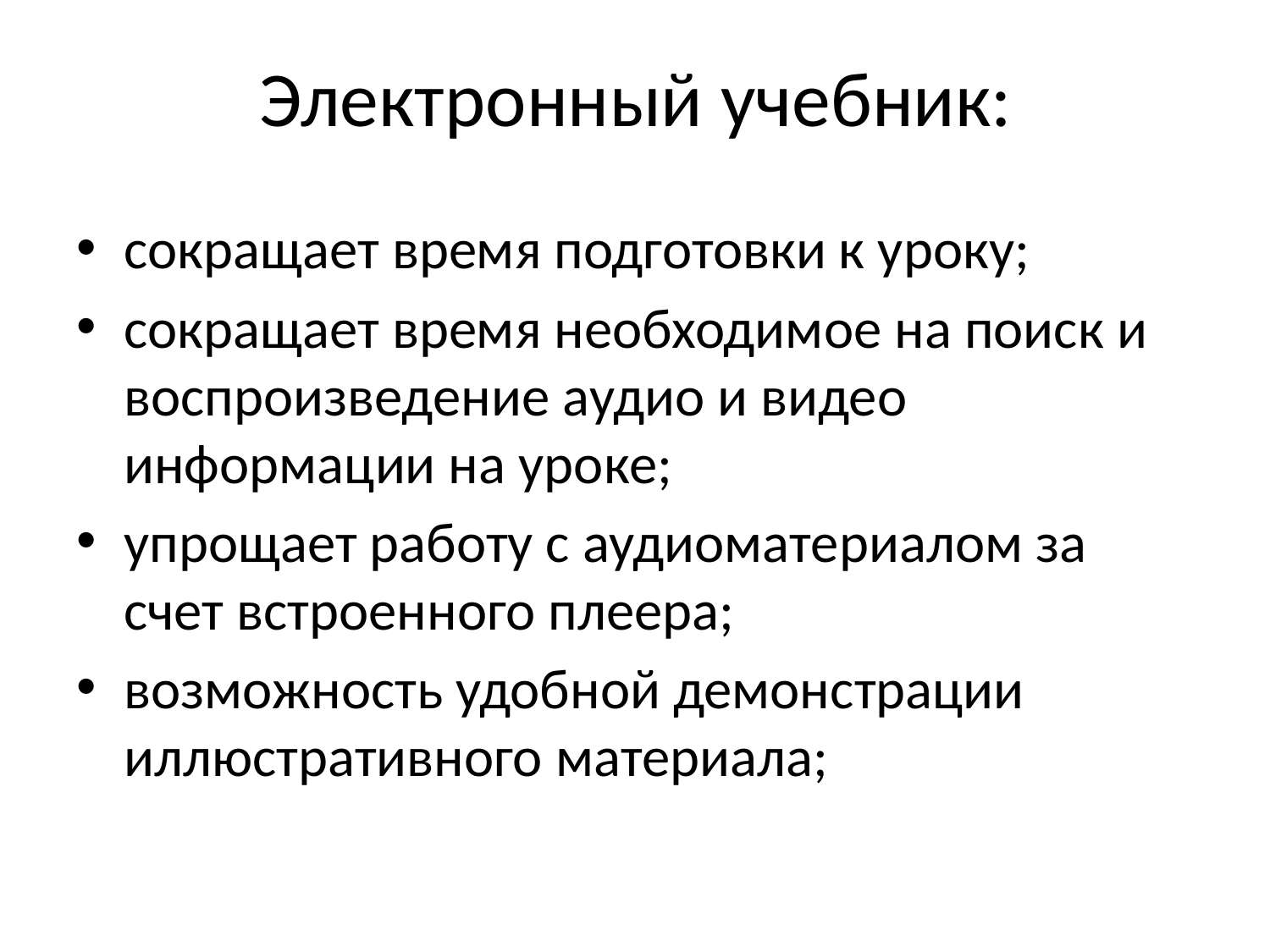

# Электронный учебник:
сокращает время подготовки к уроку;
сокращает время необходимое на поиск и воспроизведение аудио и видео информации на уроке;
упрощает работу с аудиоматериалом за счет встроенного плеера;
возможность удобной демонстрации иллюстративного материала;